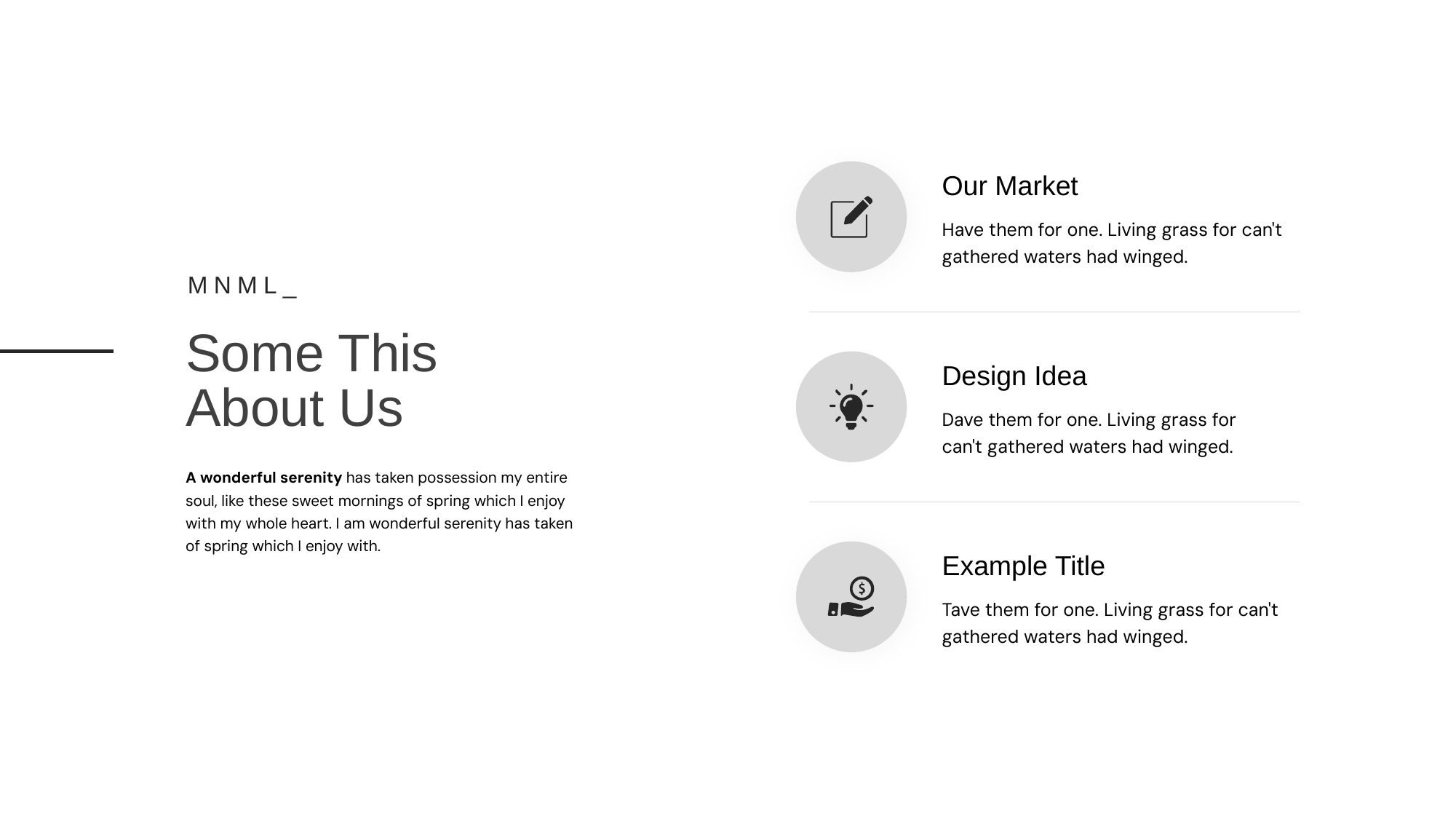

Our Market

Have them for one. Living grass for can't gathered waters had winged.
Mnml_
Some This
About Us

Design Idea

Dave them for one. Living grass for can't gathered waters had winged.
A wonderful serenity has taken possession my entire soul, like these sweet mornings of spring which I enjoy with my whole heart. I am wonderful serenity has taken of spring which I enjoy with.

Example Title

Tave them for one. Living grass for can't gathered waters had winged.